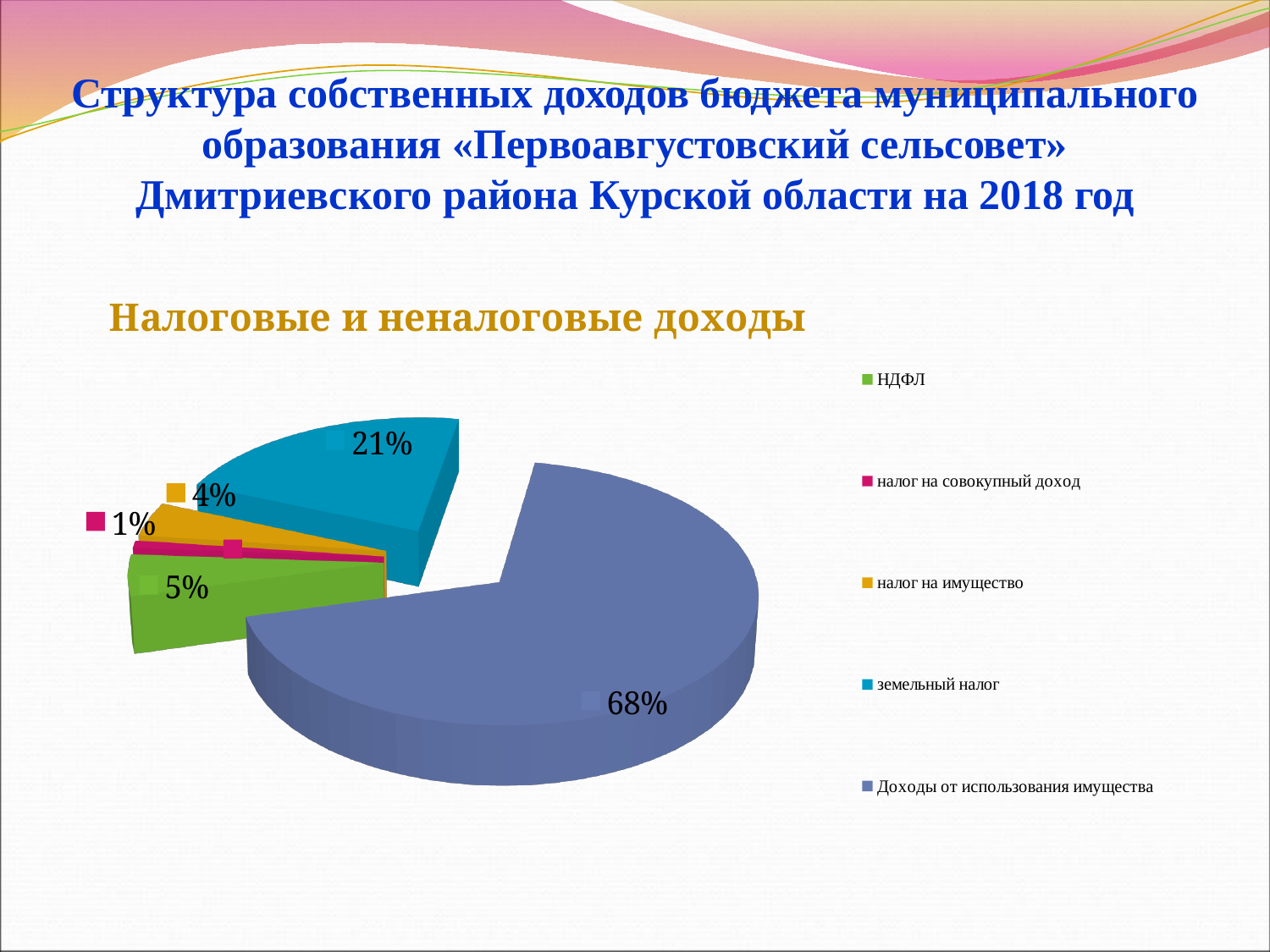

# Структура собственных доходов бюджета муниципального образования «Первоавгустовский сельсовет» Дмитриевского района Курской области на 2018 год

[unsupported chart]